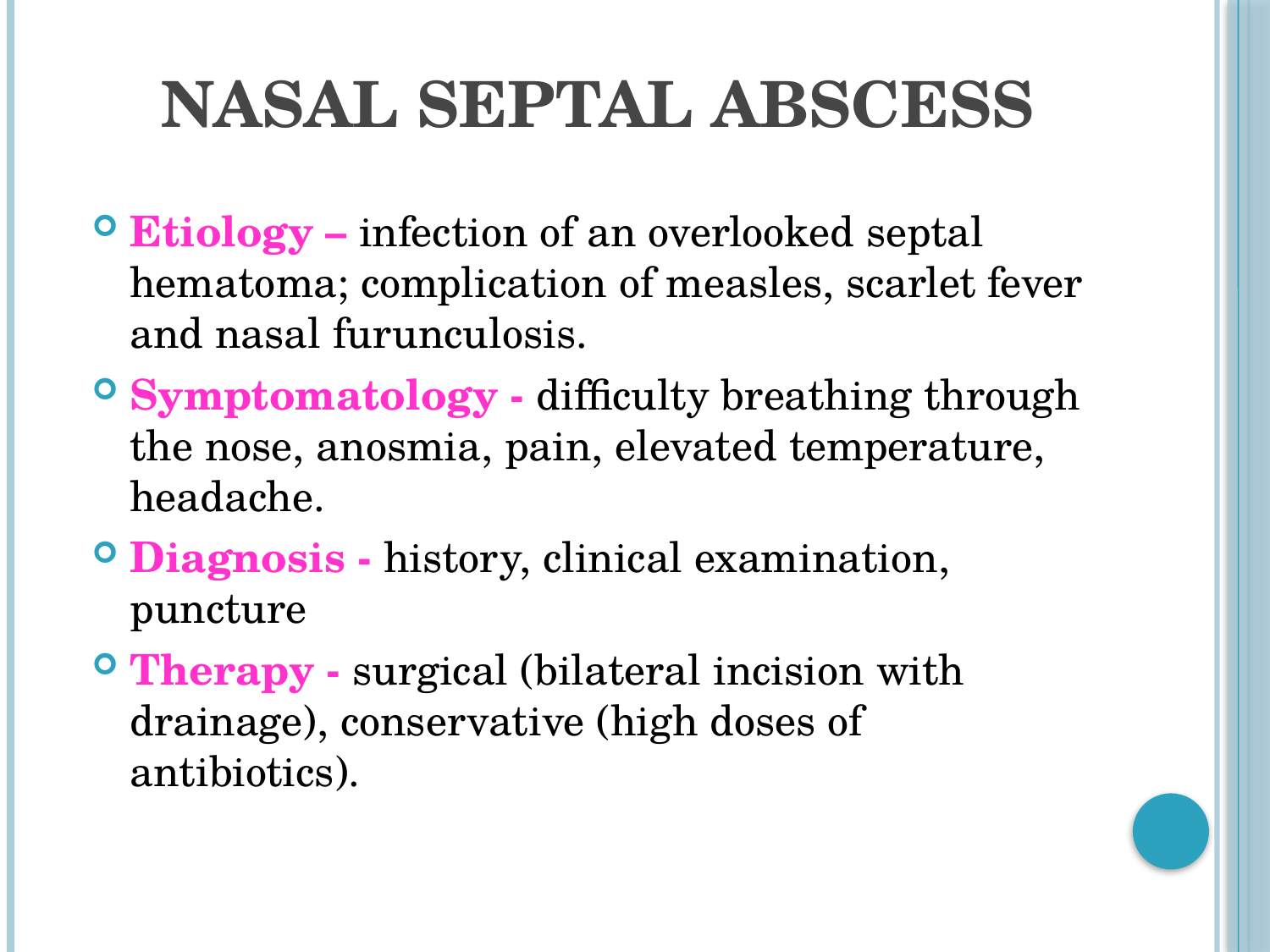

# Nasal septal abscess
Etiology – infection of an overlooked septal hematoma; complication of measles, scarlet fever and nasal furunculosis.
Symptomatology - difficulty breathing through the nose, anosmia, pain, elevated temperature, headache.
Diagnosis - history, clinical examination, puncture
Therapy - surgical (bilateral incision with drainage), conservative (high doses of antibiotics).